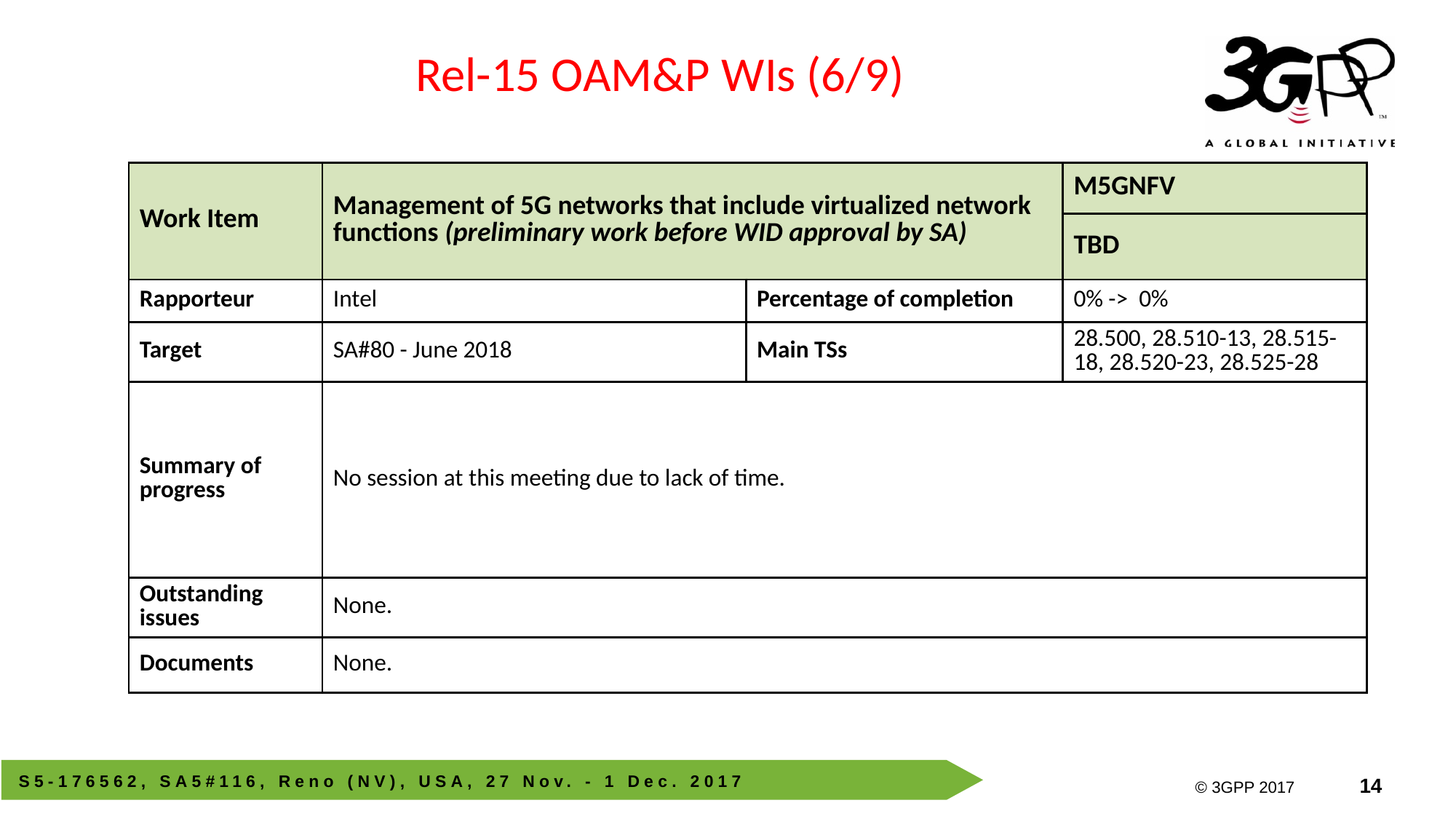

Rel-15 OAM&P WIs (6/9)
| Work Item | Management of 5G networks that include virtualized network functions (preliminary work before WID approval by SA) |  | M5GNFV |
| --- | --- | --- | --- |
|  |  |  | TBD |
| Rapporteur | Intel | Percentage of completion | 0% -> 0% |
| Target | SA#80 - June 2018 | Main TSs | 28.500, 28.510-13, 28.515-18, 28.520-23, 28.525-28 |
| Summary of progress | No session at this meeting due to lack of time. |  |  |
| Outstanding issues | None. |  |  |
| Documents | None. |  |  |